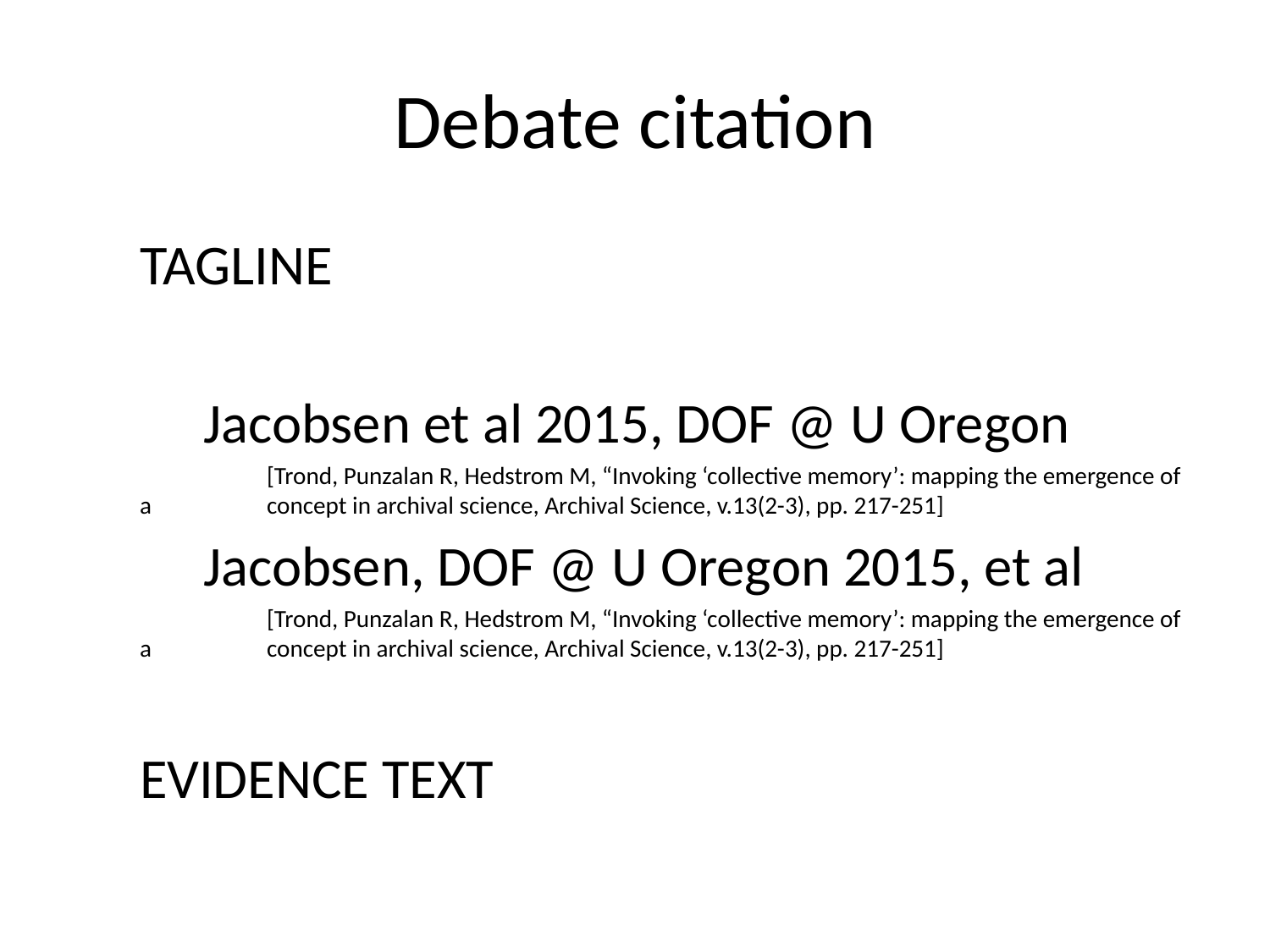

# Debate citation
TAGLINE

	Jacobsen et al 2015, DOF @ U Oregon
	[Trond, Punzalan R, Hedstrom M, “Invoking ‘collective memory’: mapping the emergence of a 	concept in archival science, Archival Science, v.13(2-3), pp. 217-251]
	Jacobsen, DOF @ U Oregon 2015, et al
	[Trond, Punzalan R, Hedstrom M, “Invoking ‘collective memory’: mapping the emergence of a 	concept in archival science, Archival Science, v.13(2-3), pp. 217-251]

EVIDENCE TEXT